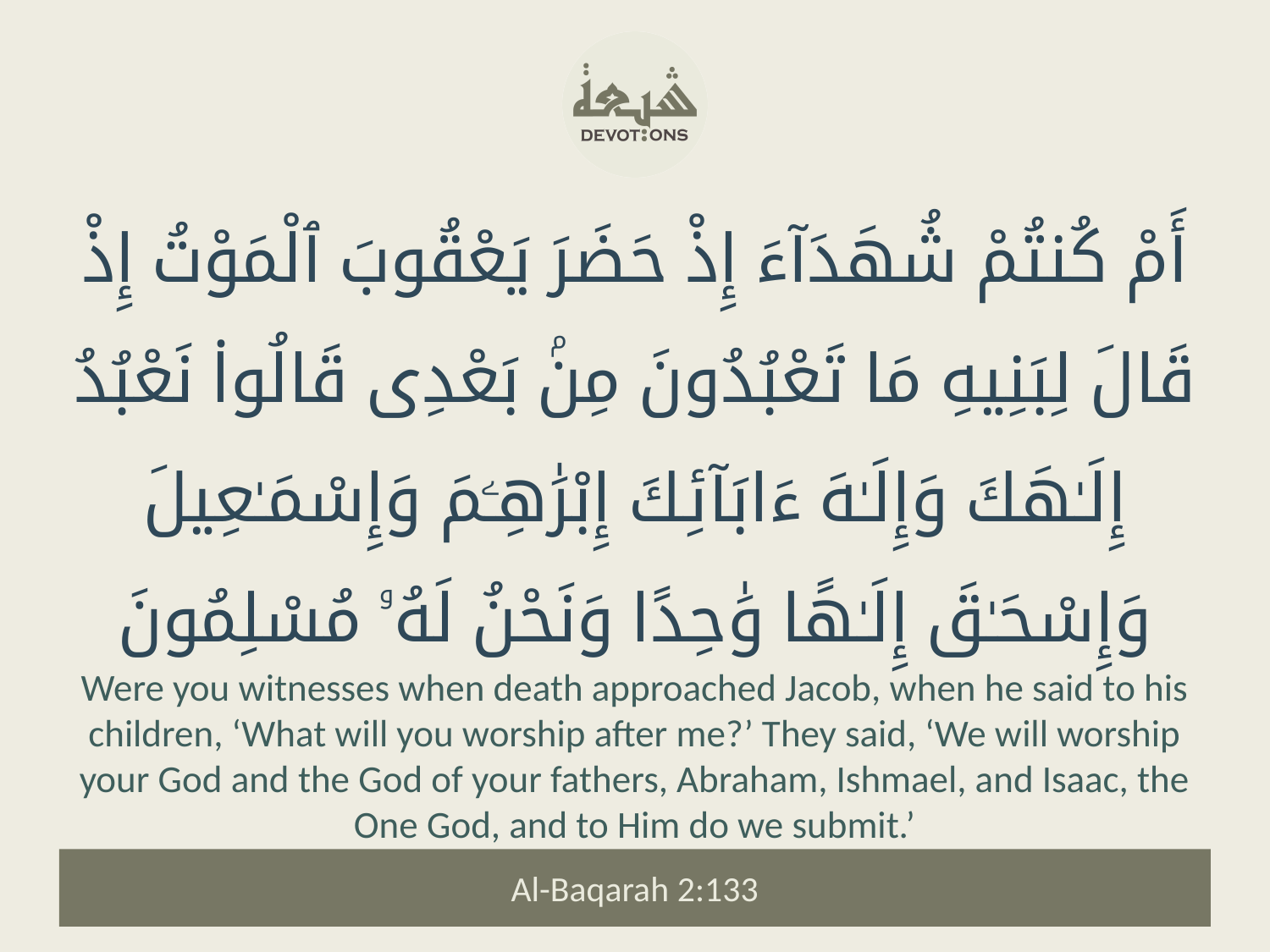

أَمْ كُنتُمْ شُهَدَآءَ إِذْ حَضَرَ يَعْقُوبَ ٱلْمَوْتُ إِذْ قَالَ لِبَنِيهِ مَا تَعْبُدُونَ مِنۢ بَعْدِى قَالُوا۟ نَعْبُدُ إِلَـٰهَكَ وَإِلَـٰهَ ءَابَآئِكَ إِبْرَٰهِـۧمَ وَإِسْمَـٰعِيلَ وَإِسْحَـٰقَ إِلَـٰهًا وَٰحِدًا وَنَحْنُ لَهُۥ مُسْلِمُونَ
Were you witnesses when death approached Jacob, when he said to his children, ‘What will you worship after me?’ They said, ‘We will worship your God and the God of your fathers, Abraham, Ishmael, and Isaac, the One God, and to Him do we submit.’
Al-Baqarah 2:133